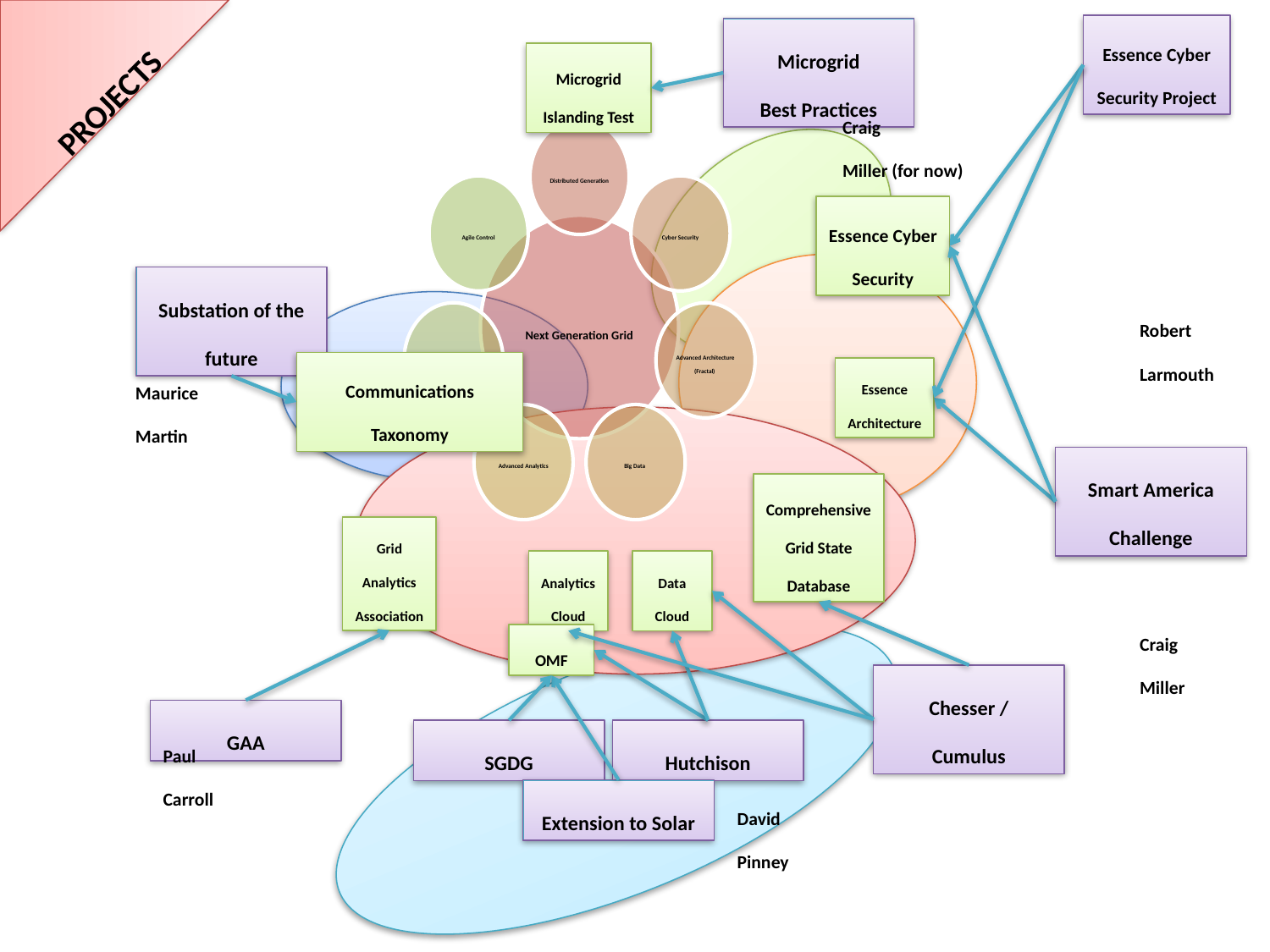

Essence Cyber Security Project
Microgrid
Best Practices
Microgrid
Islanding Test
PROJECTS
Craig
Miller (for now)
Next Generation Grid
Distributed Generation
Cyber Security
Advanced Architecture (Fractal)
Big Data
Advanced Analytics
Advanced
Communications
Agile Control
Essence Cyber
Security

Essence
Architecture

Comprehensive
Grid State
Database
Grid
Analytics
Association
Analytics
Cloud
Data
Cloud

Substation of the future

Robert
Larmouth
Communications
Taxonomy
Maurice
Martin
Smart America
Challenge
Craig
Miller
OMF
Chesser /
Cumulus

GAA
Paul
Carroll
SGDG
Hutchison
David
Pinney
Extension to Solar
CRN
RESILIENCY
PROGRAM